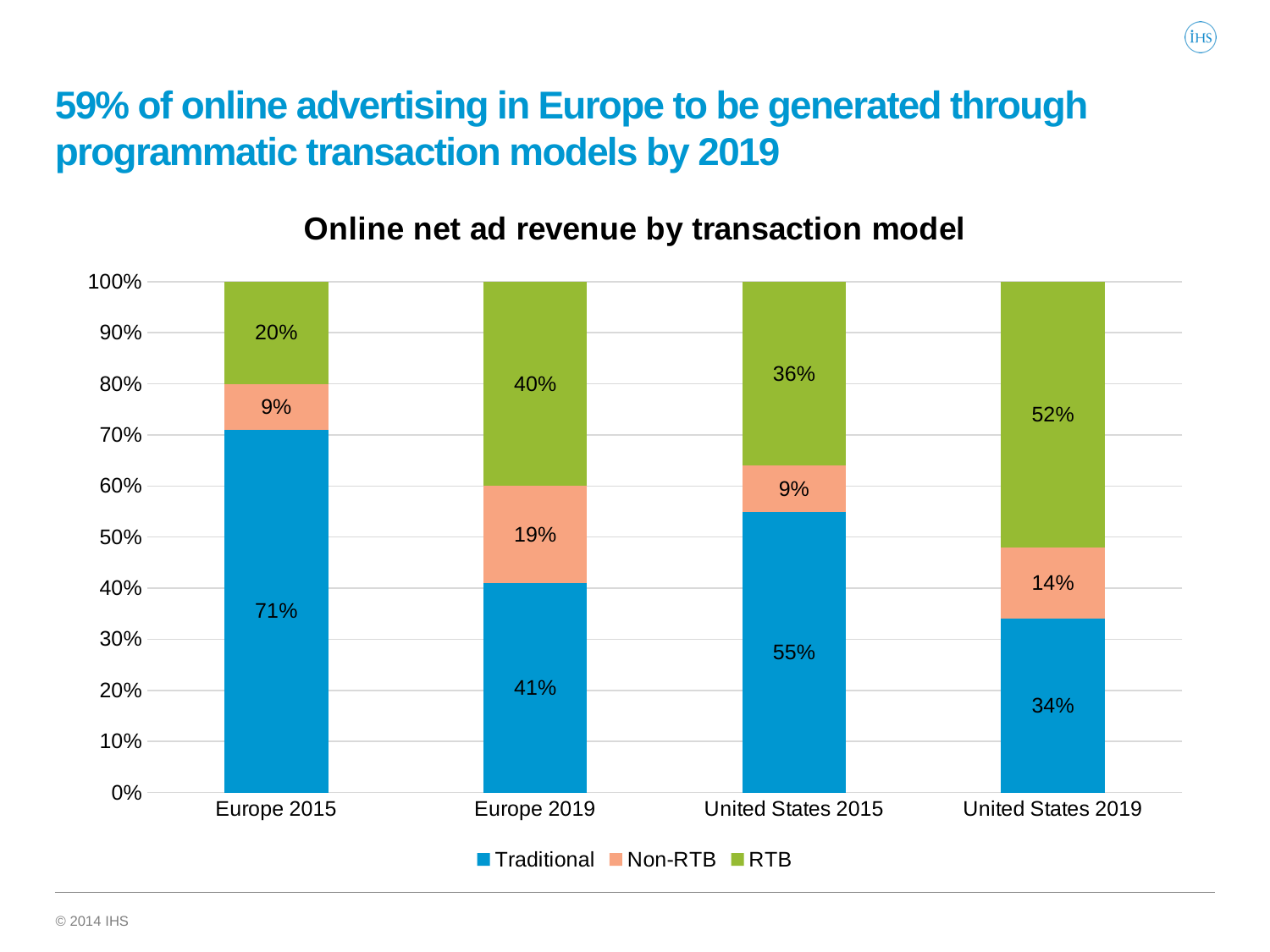

# 59% of online advertising in Europe to be generated through programmatic transaction models by 2019

### Chart: Online net ad revenue by transaction model

| Category | Traditional | Non-RTB | RTB |
|---|---|---|---|
| Europe 2015 | 0.71 | 0.09 | 0.2 |
| Europe 2019 | 0.41 | 0.19 | 0.4 |
| United States 2015 | 0.55 | 0.09 | 0.36 |
| United States 2019 | 0.34 | 0.14 | 0.52 |